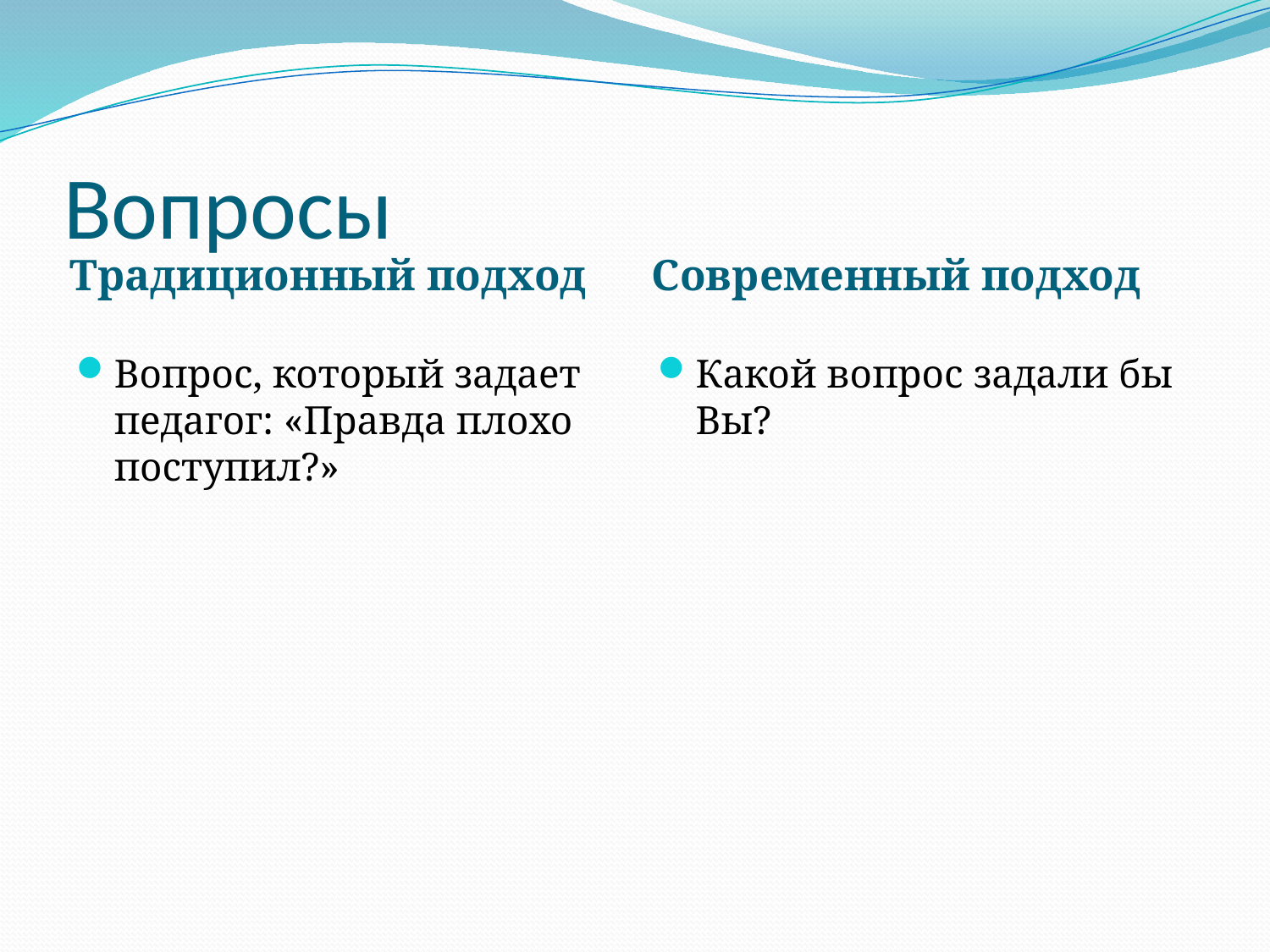

# Вопросы
Традиционный подход

Современный подход

Вопрос, который задает педагог: «Правда плохо поступил?»

Какой вопрос задали бы Вы?